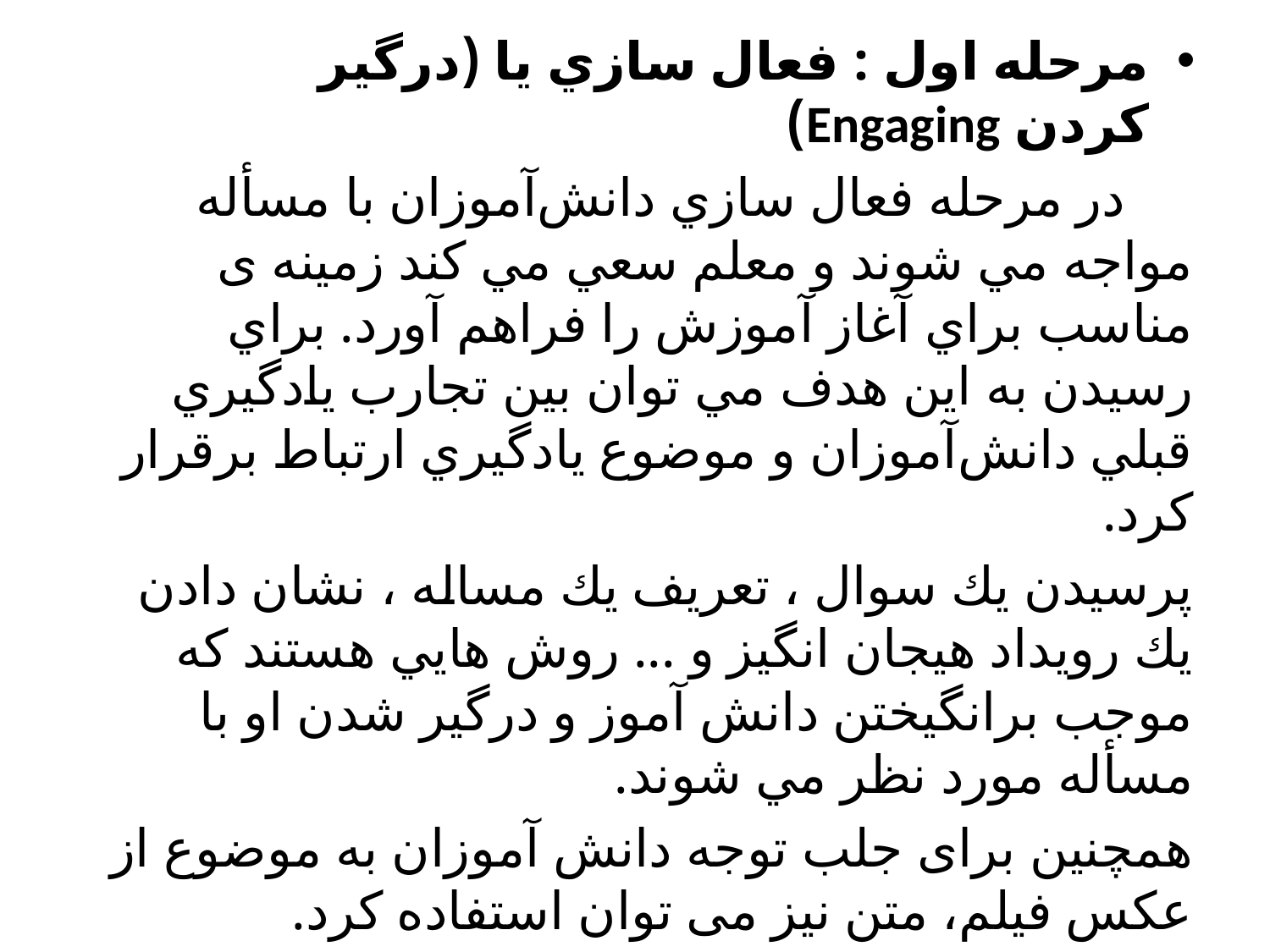

مرحله اول : فعال سازي یا (درگير کردن Engaging)
     در مرحله فعال سازي دانش‌آموزان با مسأله مواجه مي شوند و معلم سعي مي كند زمينه ی مناسب براي آغاز آموزش را فراهم آورد. براي رسيدن به اين هدف مي توان بين تجارب يادگيري قبلي دانش‌آموزان و موضوع يادگيري ارتباط برقرار كرد.
پرسيدن يك سوال ، تعريف يك مساله ، نشان دادن يك رويداد هيجان انگيز و ... روش هايي هستند كه موجب برانگيختن دانش آموز و درگير شدن او با مسأله مورد نظر مي شوند.
همچنین برای جلب توجه دانش آموزان به موضوع از عکس فیلم، متن نیز می توان استفاده کرد.